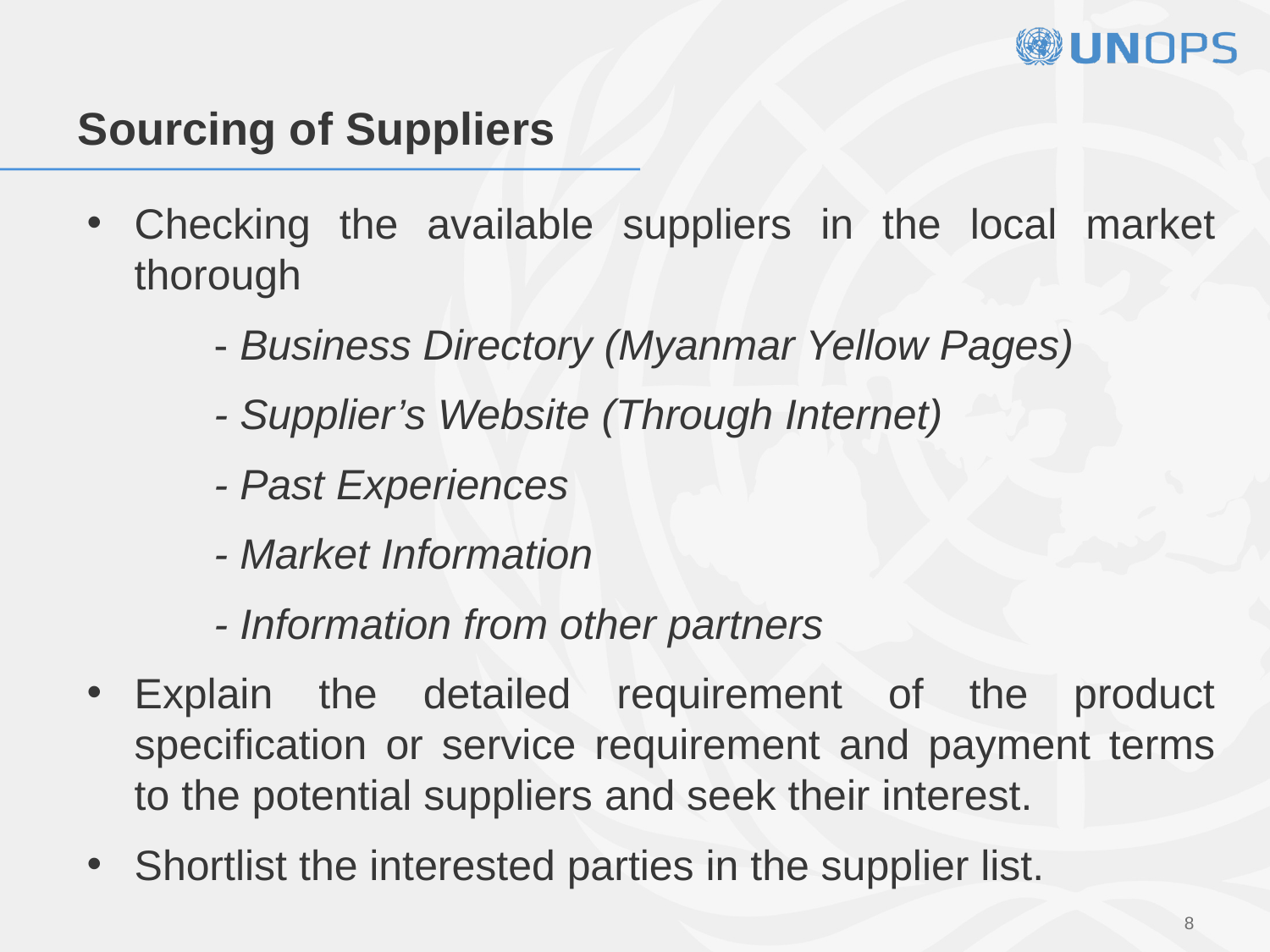

# Sourcing of Suppliers
Checking the available suppliers in the local market thorough
 	- Business Directory (Myanmar Yellow Pages)
	- Supplier’s Website (Through Internet)
	- Past Experiences
	- Market Information
	- Information from other partners
Explain the detailed requirement of the product specification or service requirement and payment terms to the potential suppliers and seek their interest.
Shortlist the interested parties in the supplier list.
8